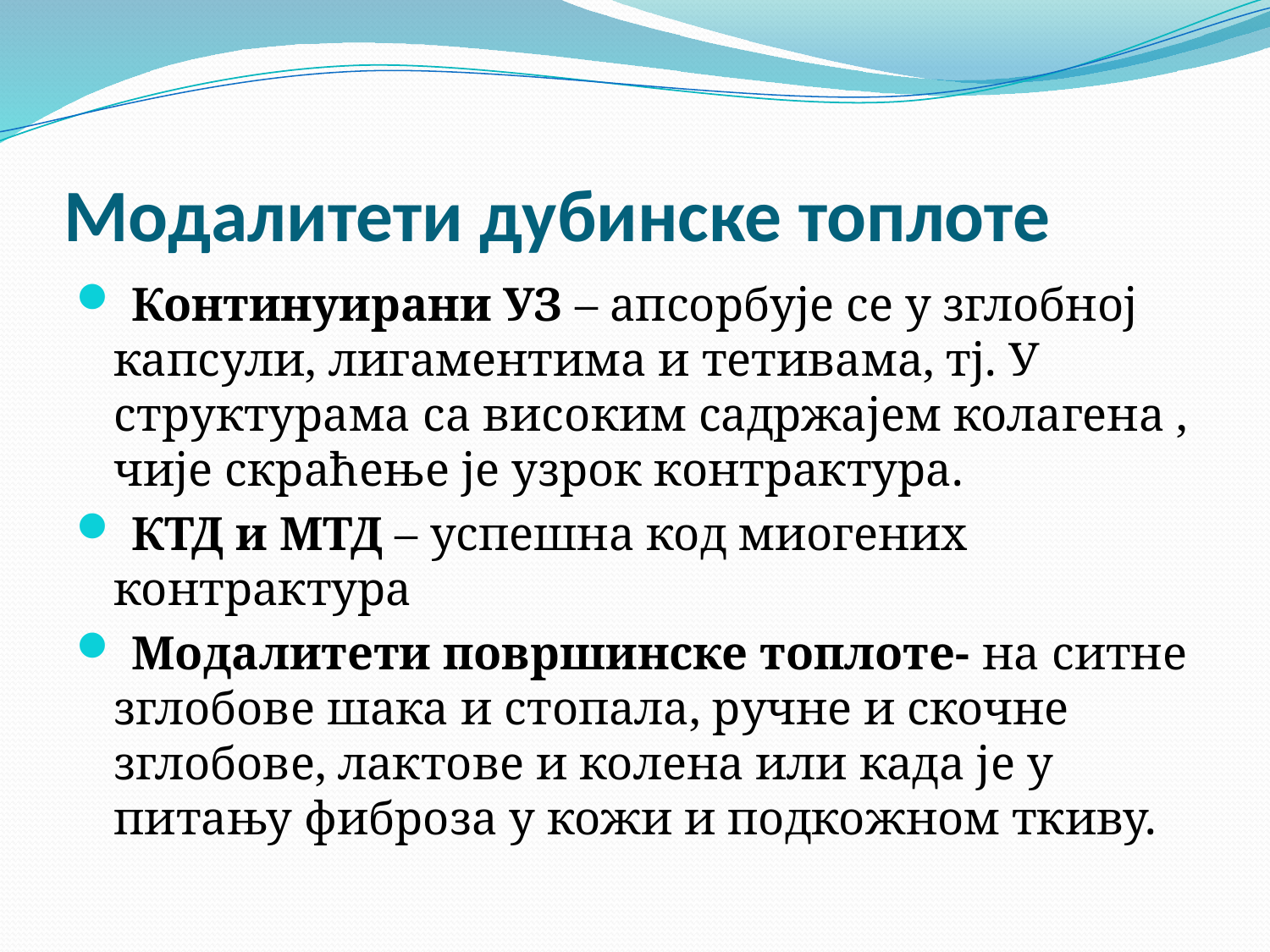

# Модалитети дубинске топлоте
 Континуирани УЗ – апсорбује се у зглобној капсули, лигаментима и тетивама, тј. У структурама са високим садржајем колагена , чије скраћeње је узрок контрактура.
 КТД и МТД – успешна код миогених контрактура
 Модалитети површинске топлоте- на ситне зглобове шака и стопала, ручне и скочне зглобове, лактове и колена или када је у питању фиброза у кожи и подкожном ткиву.